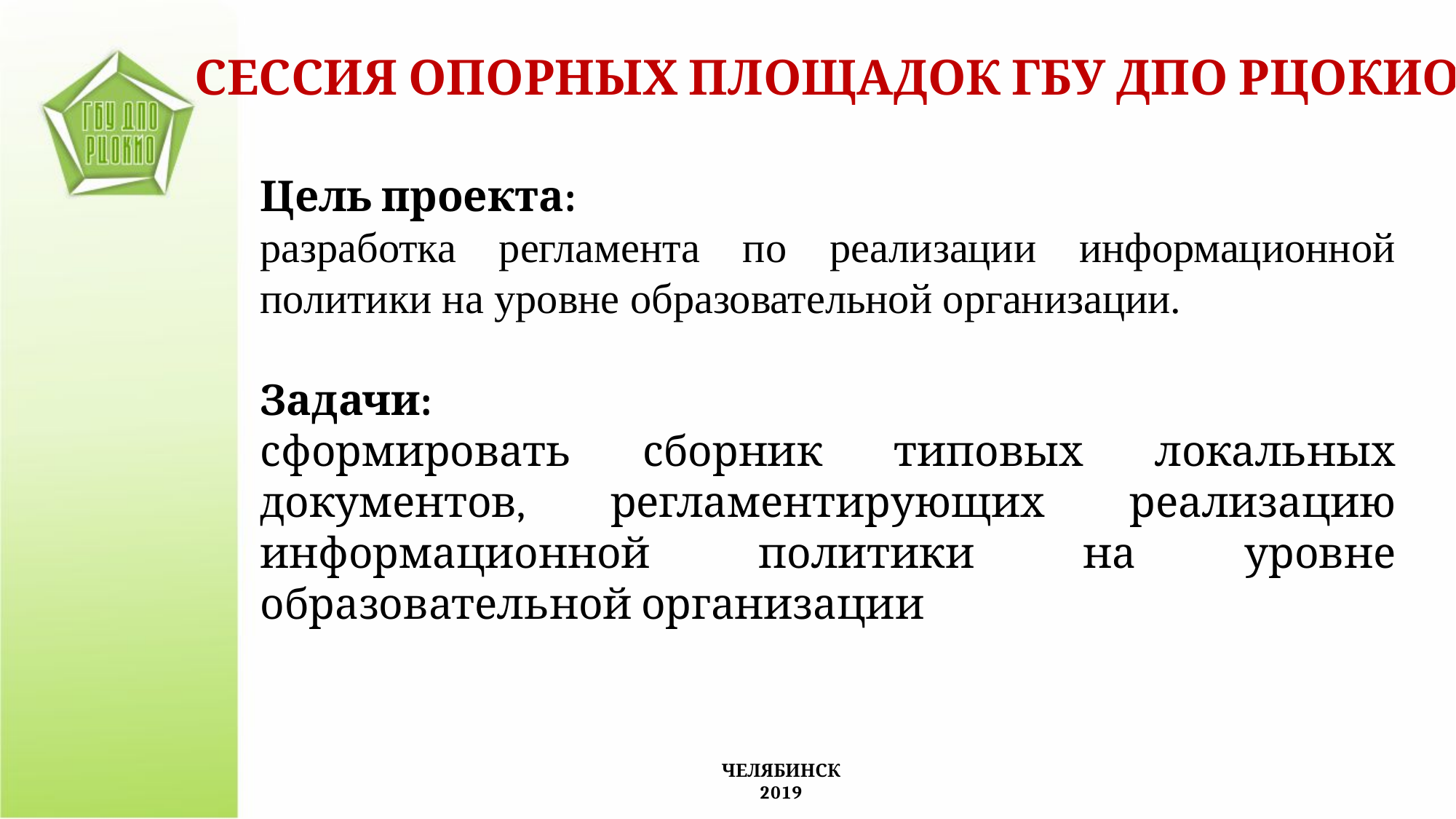

СЕССИЯ ОПОРНЫХ ПЛОЩАДОК ГБУ ДПО РЦОКИО
Цель проекта:
разработка регламента по реализации информационной политики на уровне образовательной организации.

Задачи:
сформировать сборник типовых локальных документов, регламентирующих реализацию информационной политики на уровне образовательной организации
ЧЕЛЯБИНСК
2019